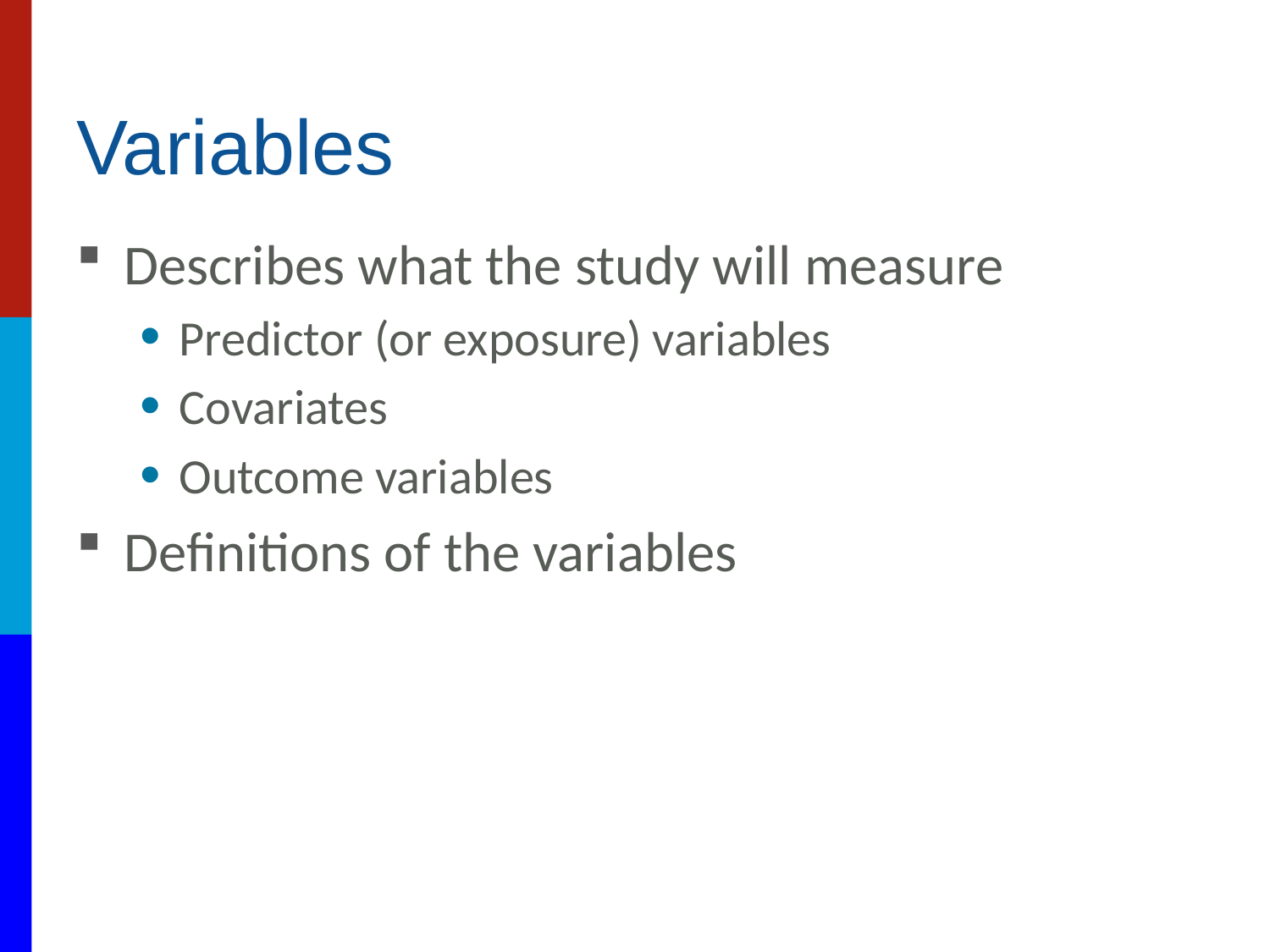

# Variables
Describes what the study will measure
Predictor (or exposure) variables
Covariates
Outcome variables
Definitions of the variables